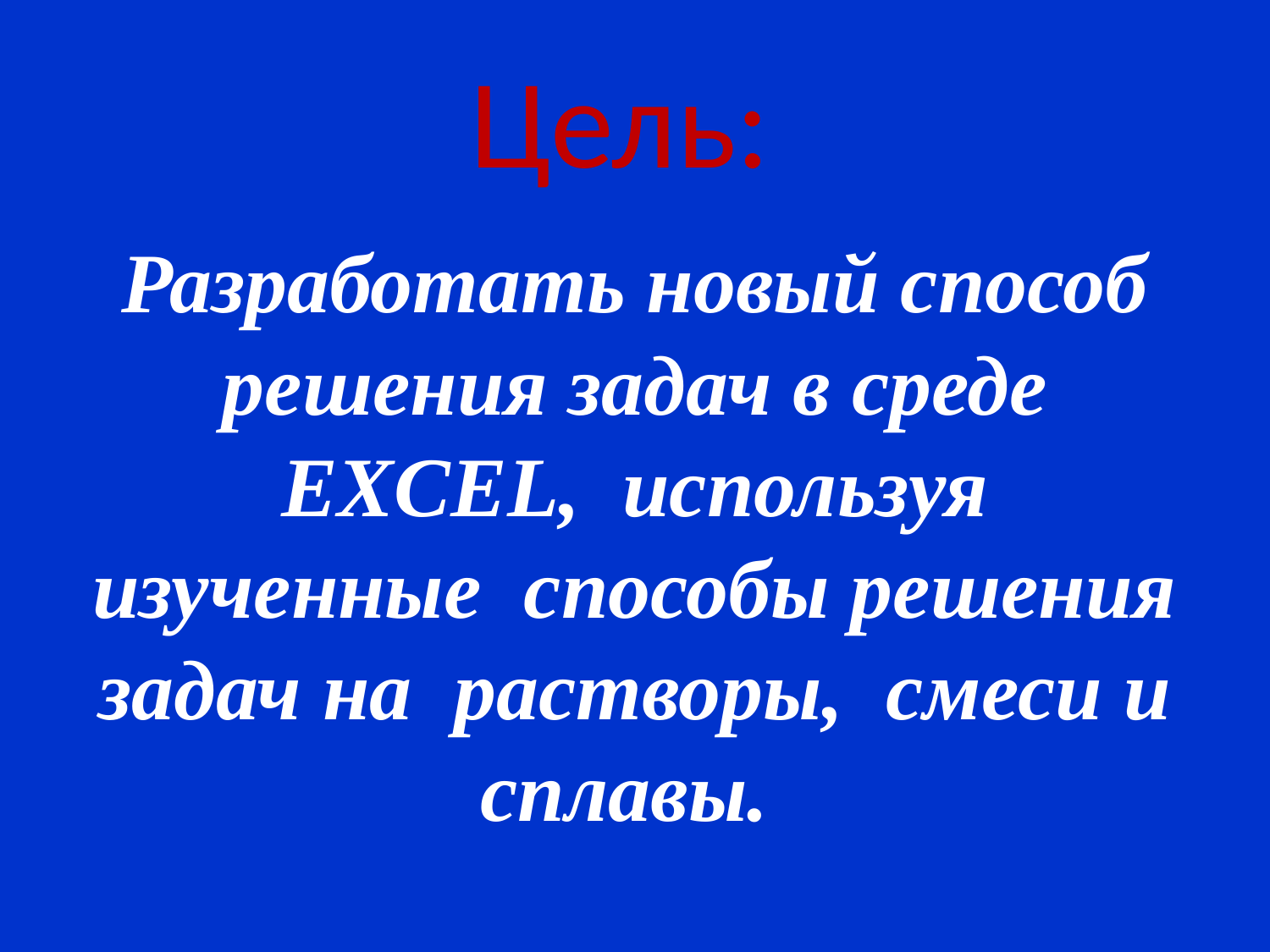

# Цель:
Разработать новый способ решения задач в среде EXСEL,  используя изученные  способы решения задач на  растворы,  смеси и сплавы.